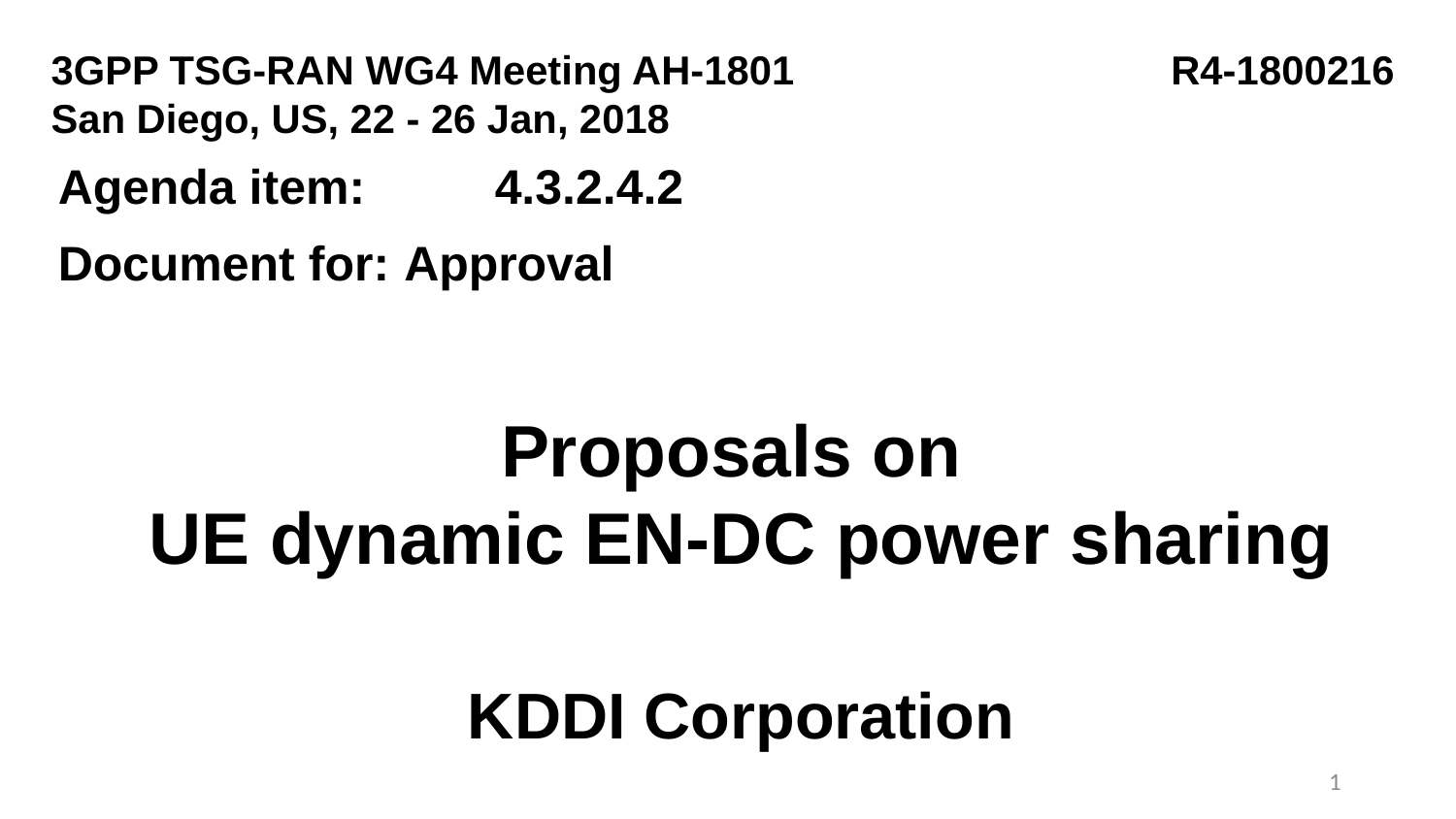

3GPP TSG-RAN WG4 Meeting AH-1801		         R4-1800216
San Diego, US, 22 - 26 Jan, 2018
Agenda item:	4.3.2.4.2
Document for:	Approval

Proposals on
UE dynamic EN-DC power sharing

KDDI Corporation
1